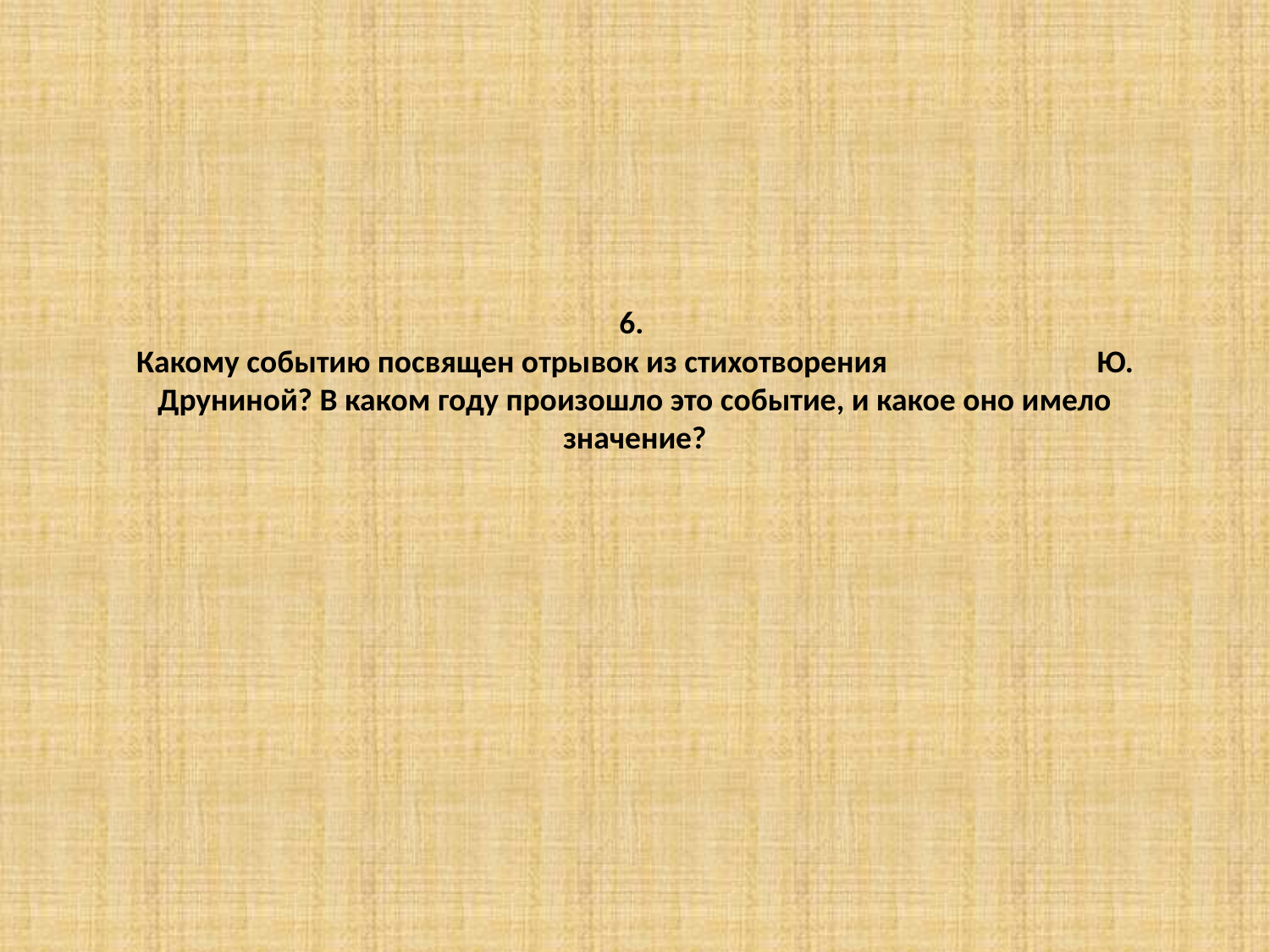

# 6. Какому событию посвящен отрывок из стихотворения                             Ю. Друниной? В каком году произошло это событие, и какое оно имело значение?